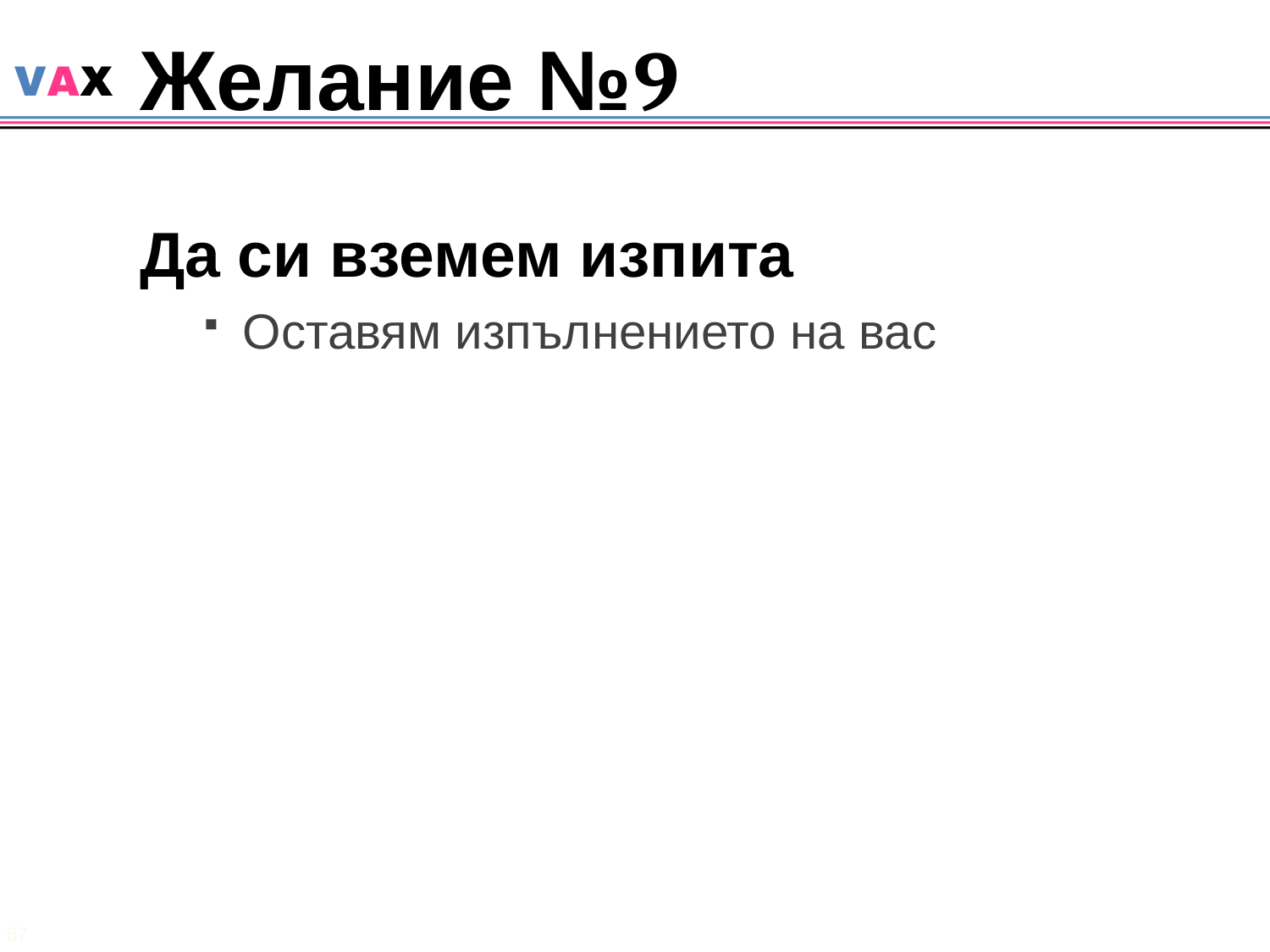

# Желание №9
Да си вземем изпита
Оставям изпълнението на вас